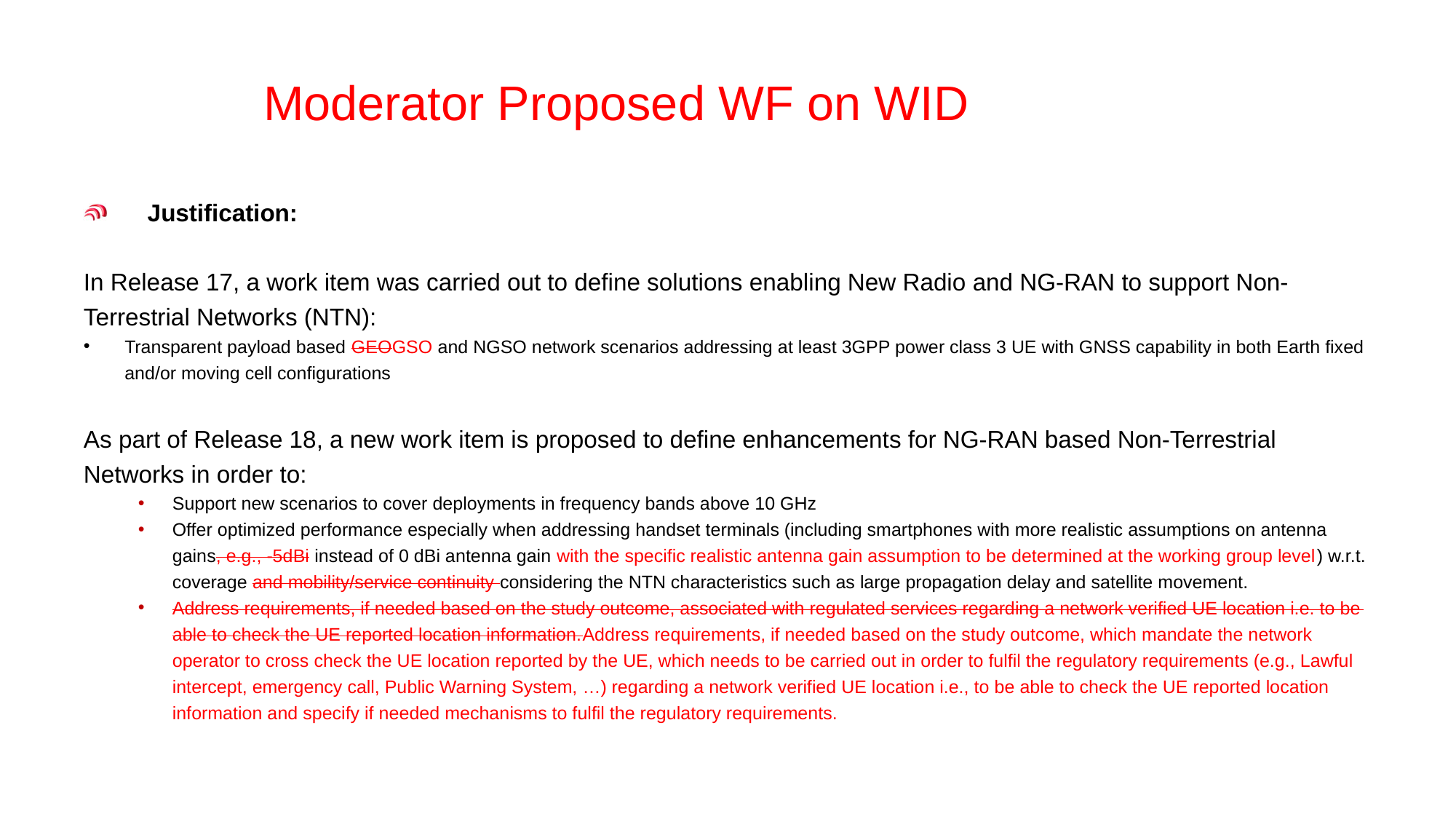

# Moderator Proposed WF on WID
Justification:

In Release 17, a work item was carried out to define solutions enabling New Radio and NG-RAN to support Non-Terrestrial Networks (NTN):
Transparent payload based GEOGSO and NGSO network scenarios addressing at least 3GPP power class 3 UE with GNSS capability in both Earth fixed and/or moving cell configurations

As part of Release 18, a new work item is proposed to define enhancements for NG-RAN based Non-Terrestrial Networks in order to:
Support new scenarios to cover deployments in frequency bands above 10 GHz
Offer optimized performance especially when addressing handset terminals (including smartphones with more realistic assumptions on antenna gains, e.g., -5dBi instead of 0 dBi antenna gain with the specific realistic antenna gain assumption to be determined at the working group level) w.r.t. coverage and mobility/service continuity considering the NTN characteristics such as large propagation delay and satellite movement.
Address requirements, if needed based on the study outcome, associated with regulated services regarding a network verified UE location i.e. to be able to check the UE reported location information.Address requirements, if needed based on the study outcome, which mandate the network operator to cross check the UE location reported by the UE, which needs to be carried out in order to fulfil the regulatory requirements (e.g., Lawful intercept, emergency call, Public Warning System, …) regarding a network verified UE location i.e., to be able to check the UE reported location information and specify if needed mechanisms to fulfil the regulatory requirements.